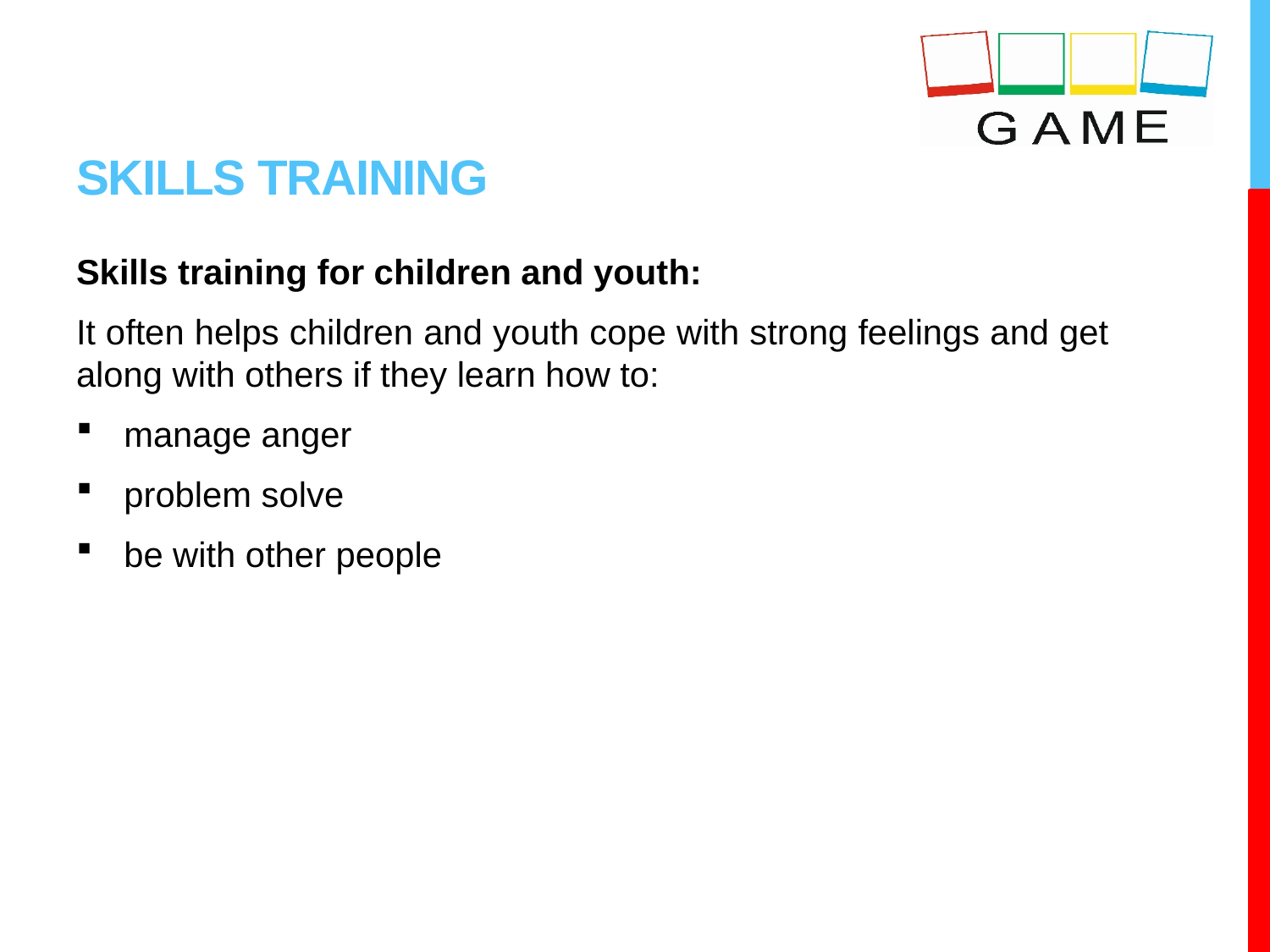

# Skills training
Skills training for children and youth:
It often helps children and youth cope with strong feelings and get along with others if they learn how to:
manage anger
problem solve
be with other people